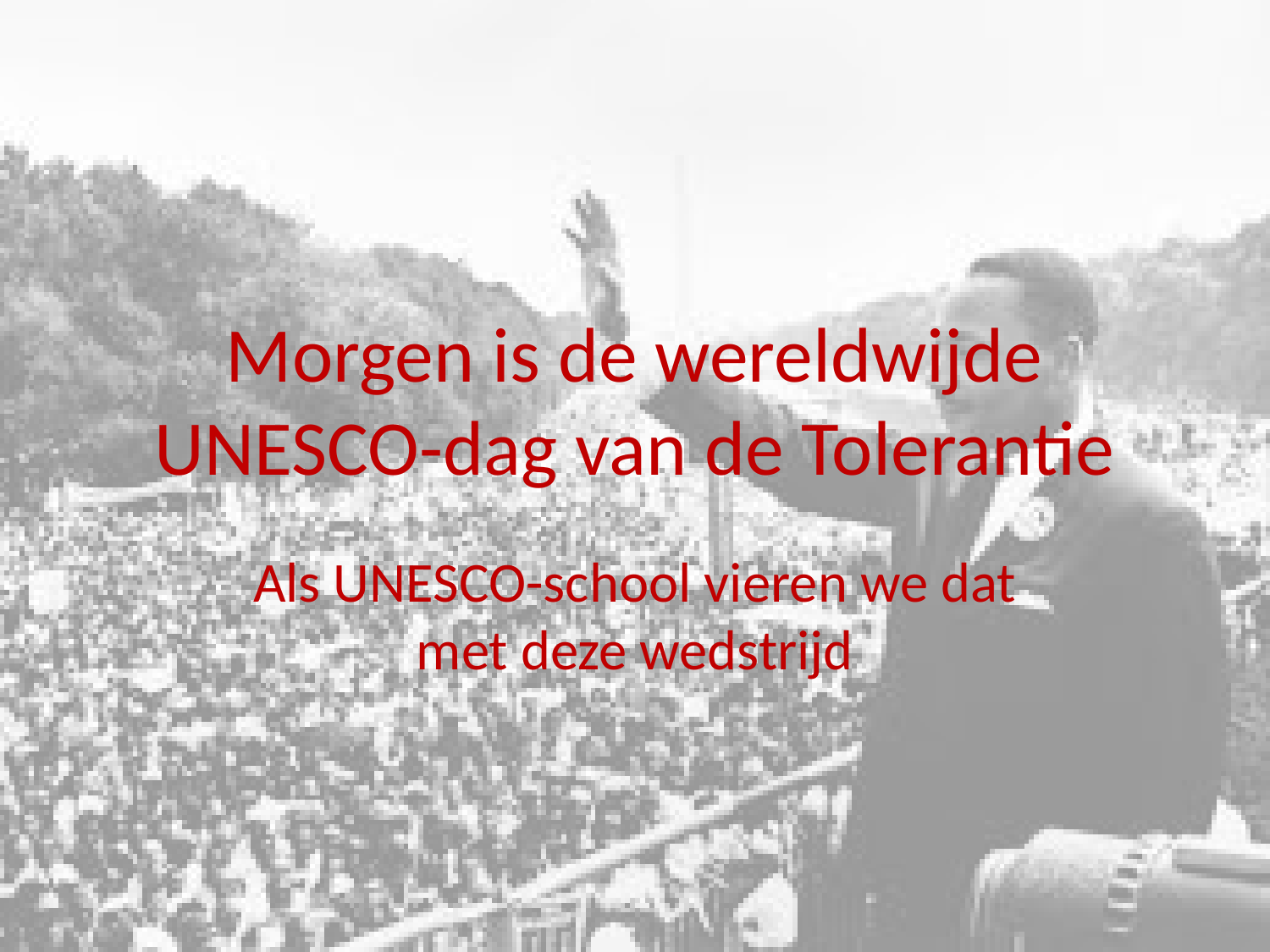

# Morgen is de wereldwijde UNESCO-dag van de Tolerantie
Als UNESCO-school vieren we dat met deze wedstrijd